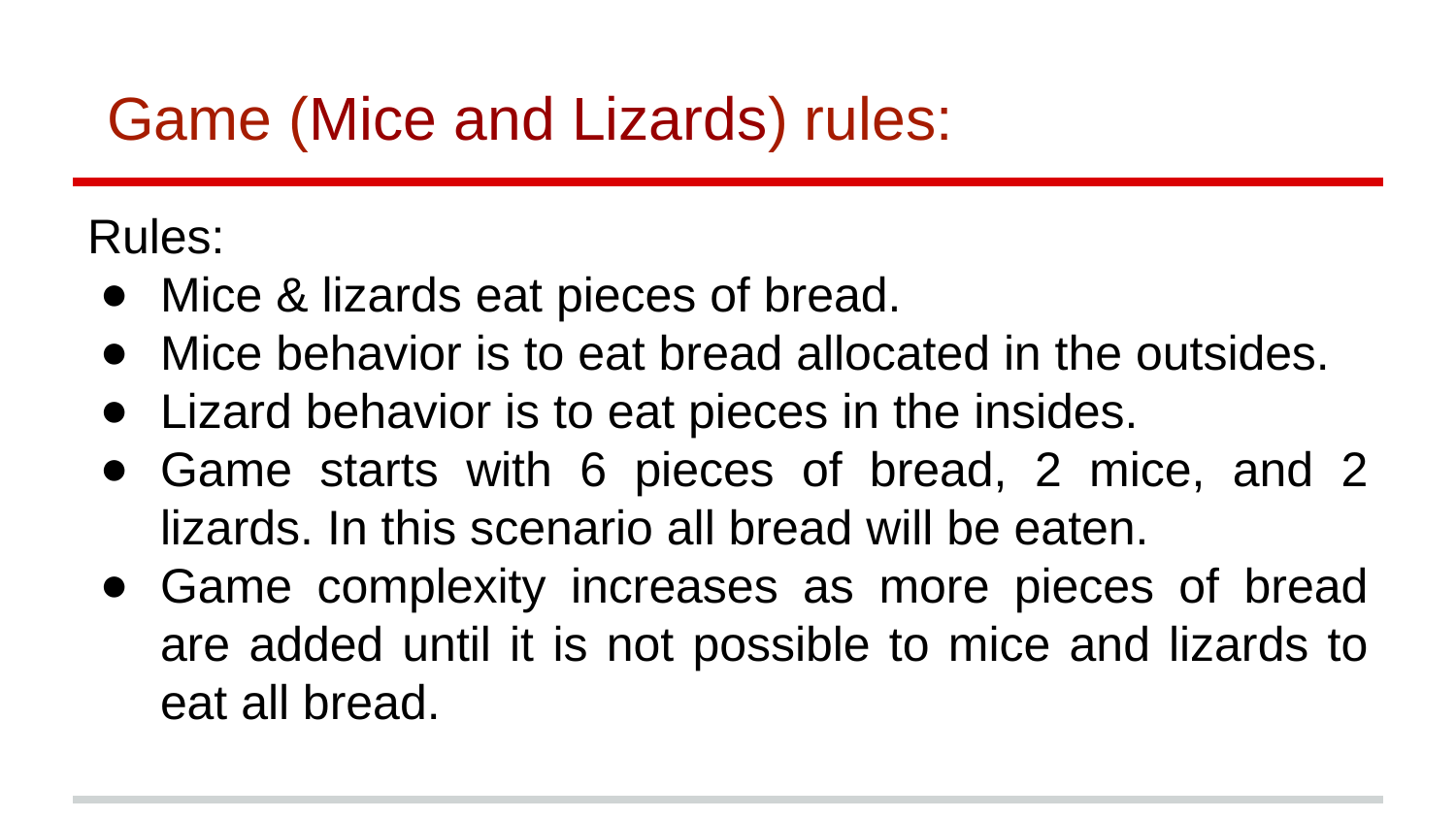

# Game (Mice and Lizards) rules:
Rules:
Mice & lizards eat pieces of bread.
Mice behavior is to eat bread allocated in the outsides.
Lizard behavior is to eat pieces in the insides.
Game starts with 6 pieces of bread, 2 mice, and 2 lizards. In this scenario all bread will be eaten.
Game complexity increases as more pieces of bread are added until it is not possible to mice and lizards to eat all bread.